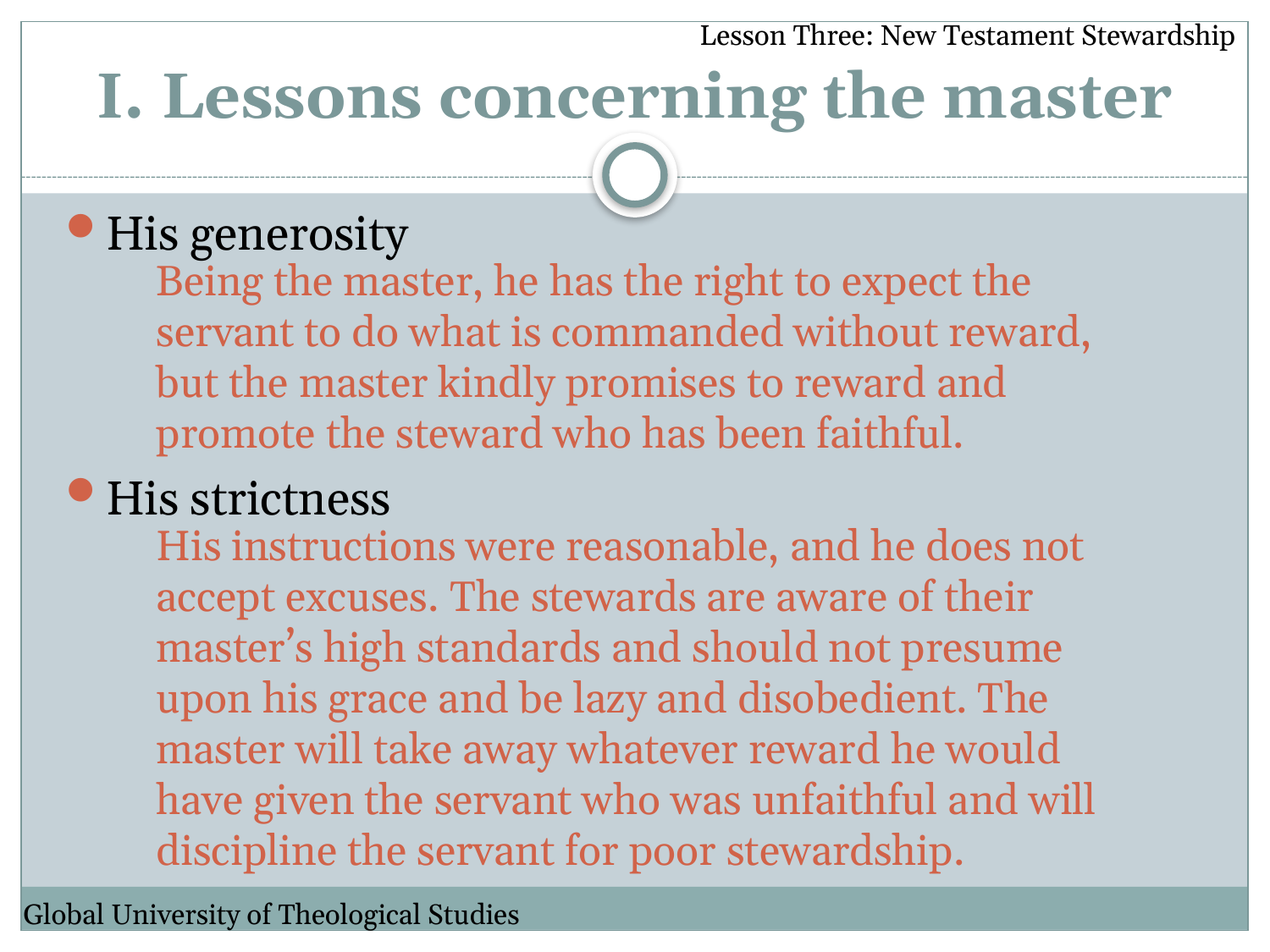

Lesson Three: New Testament Stewardship
# I. Lessons concerning the master
His generosity
	Being the master, he has the right to expect the servant to do what is commanded without reward, but the master kindly promises to reward and promote the steward who has been faithful.
His strictness
	His instructions were reasonable, and he does not accept excuses. The stewards are aware of their master’s high standards and should not presume upon his grace and be lazy and disobedient. The master will take away whatever reward he would have given the servant who was unfaithful and will discipline the servant for poor stewardship.
Global University of Theological Studies